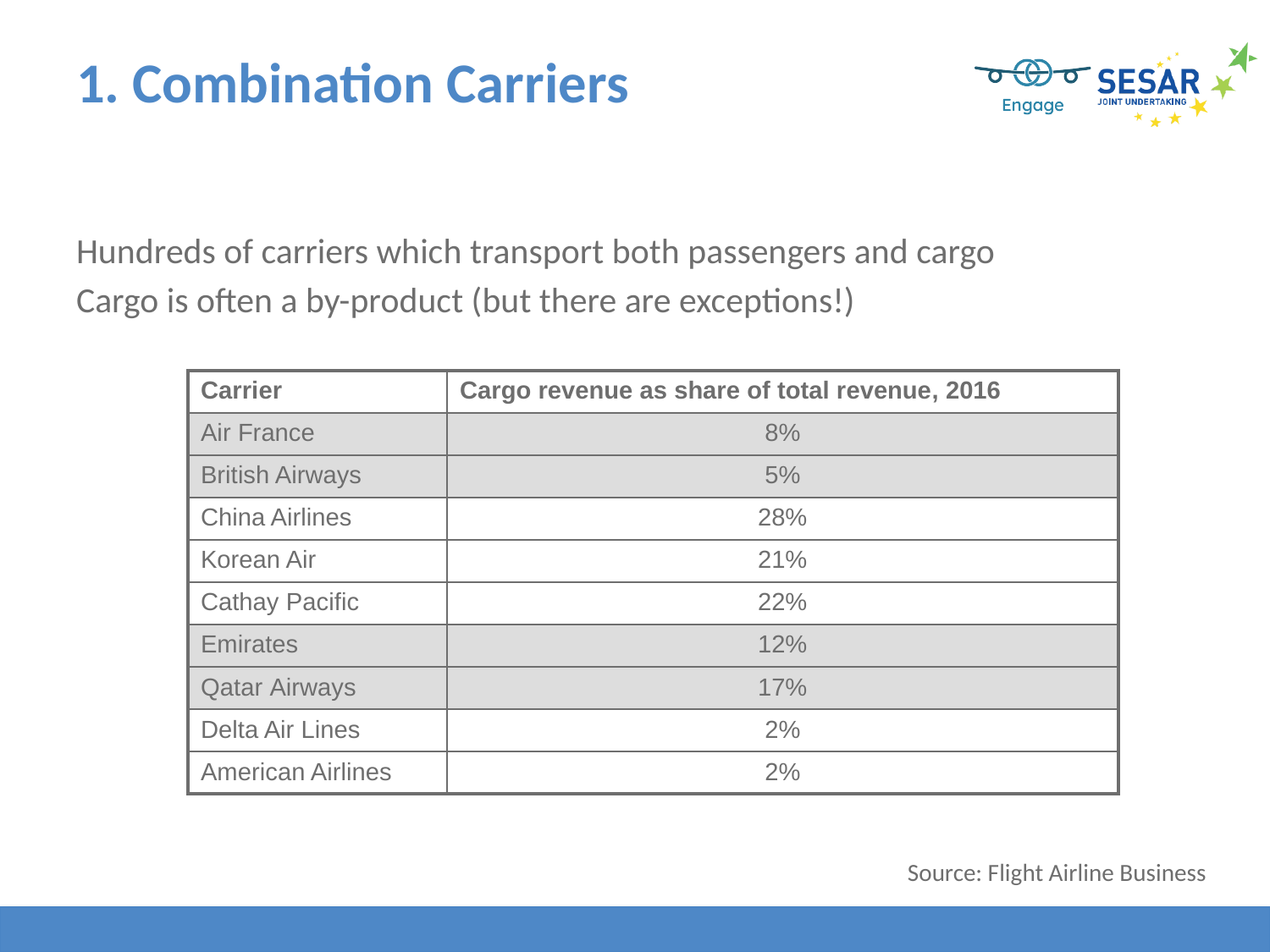

# 1. Combination Carriers
Hundreds of carriers which transport both passengers and cargo
Cargo is often a by-product (but there are exceptions!)
| Carrier | Cargo revenue as share of total revenue, 2016 |
| --- | --- |
| Air France | 8% |
| British Airways | 5% |
| China Airlines | 28% |
| Korean Air | 21% |
| Cathay Pacific | 22% |
| Emirates | 12% |
| Qatar Airways | 17% |
| Delta Air Lines | 2% |
| American Airlines | 2% |
Source: Flight Airline Business